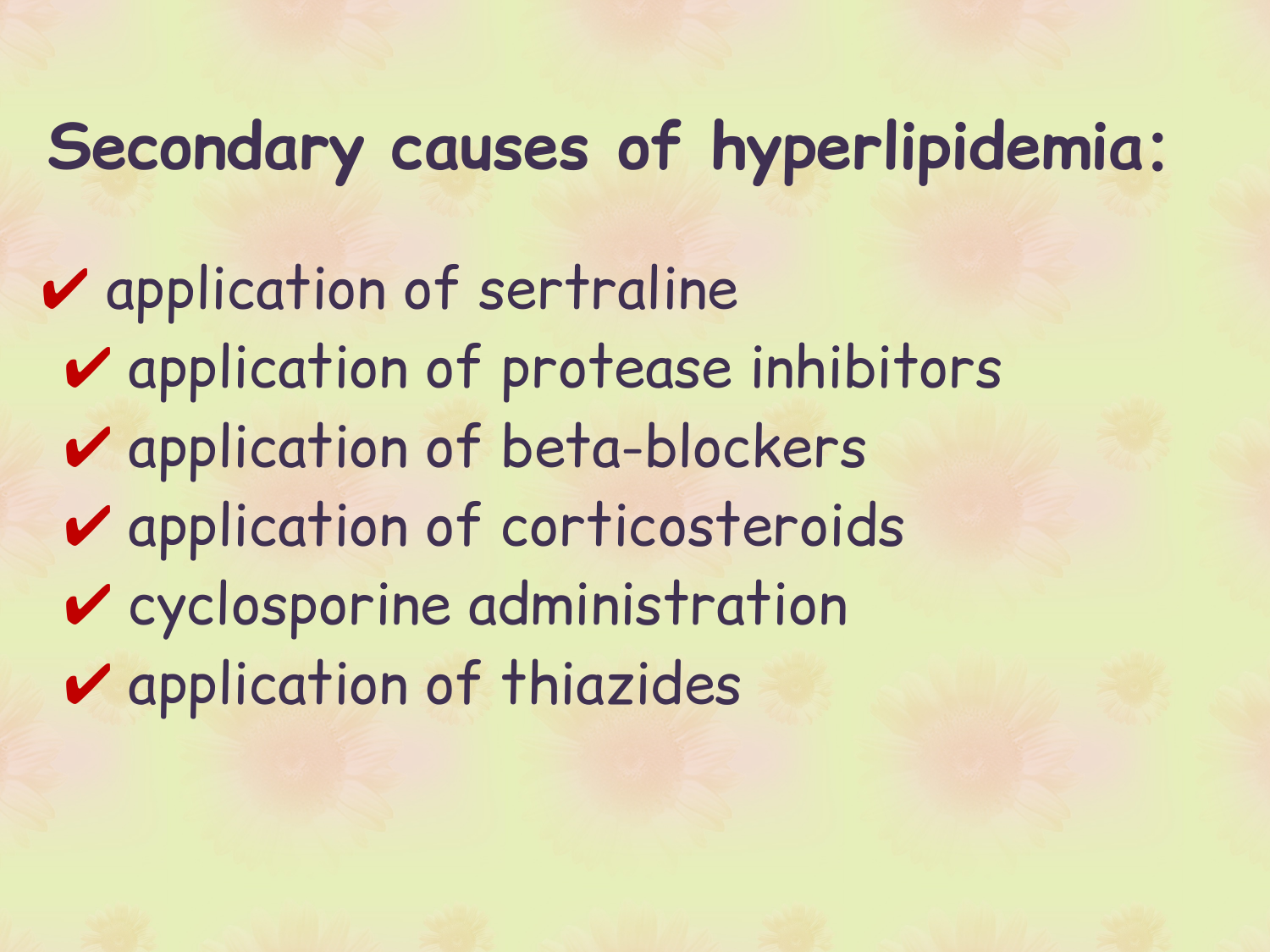

Secondary causes of hyperlipidemia:

   ✔ application of sertraline
   ✔ application of protease inhibitors
   ✔ application of beta-blockers
   ✔ application of corticosteroids
   ✔ cyclosporine administration
   ✔ application of thiazides